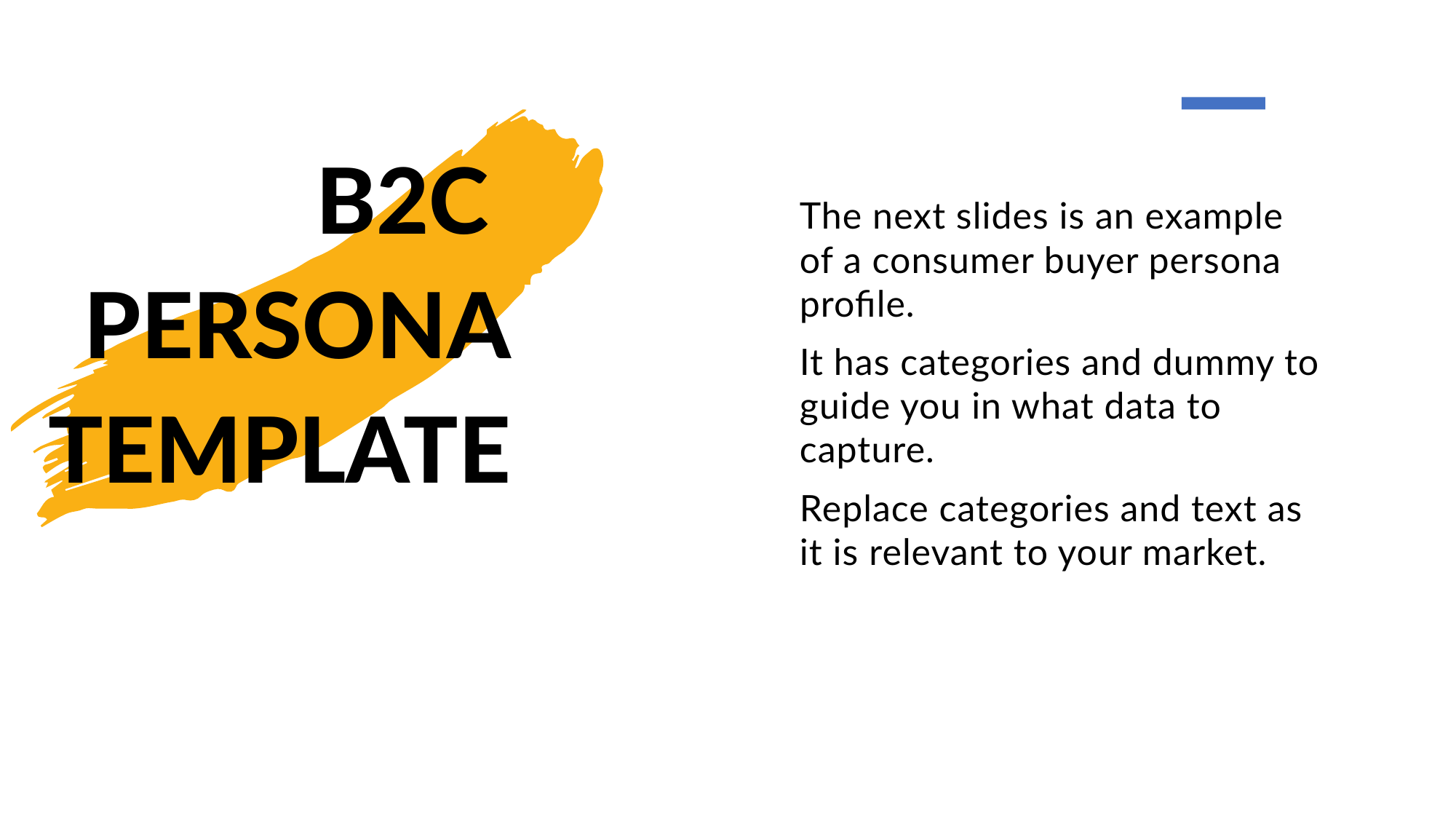

B2C
PERSONA
TEMPLATE
The next slides is an example of a consumer buyer persona profile.
It has categories and dummy to guide you in what data to capture.
Replace categories and text as it is relevant to your market.